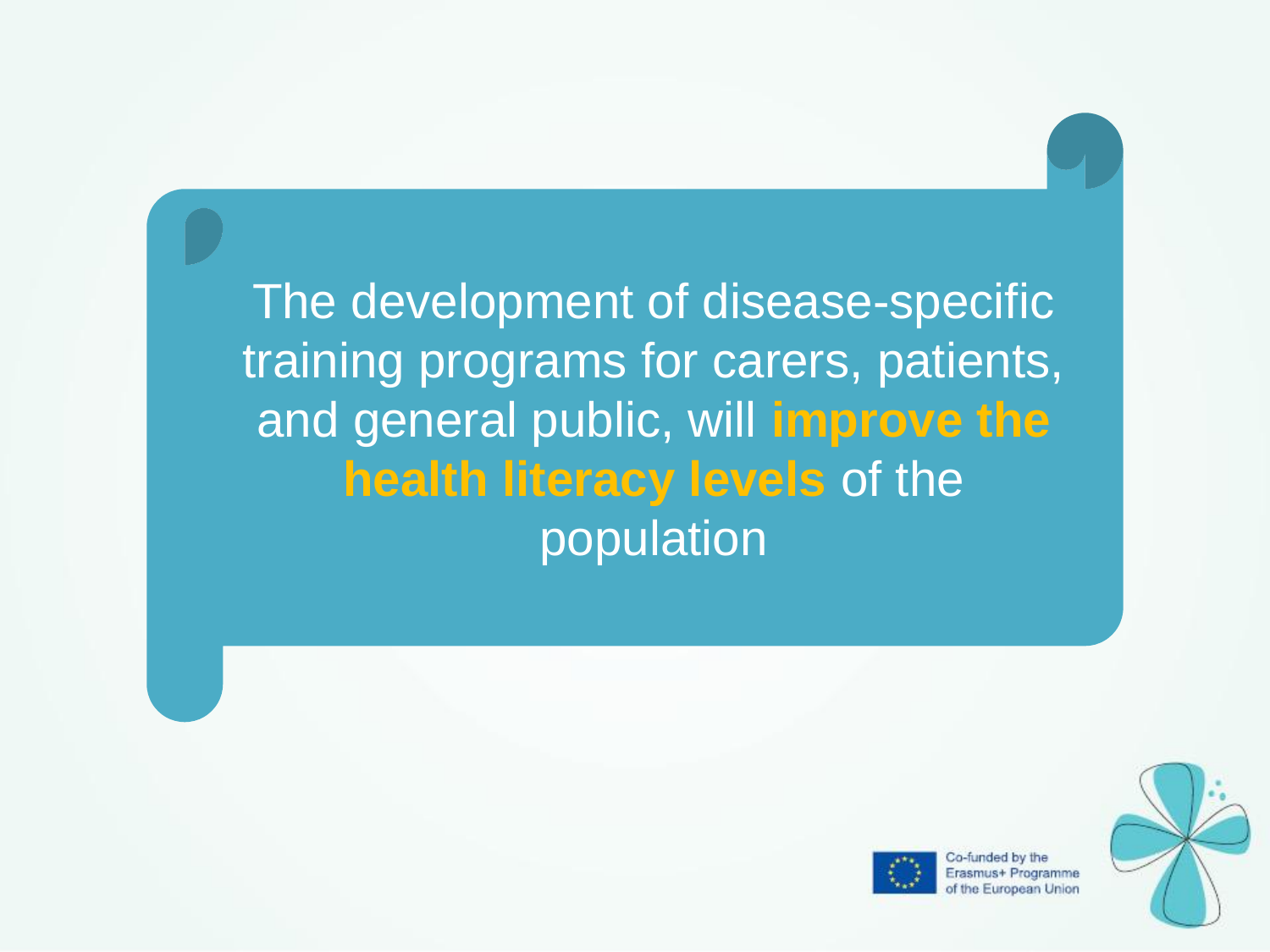

The development of disease-specific training programs for carers, patients, and general public, will improve the health literacy levels of the population